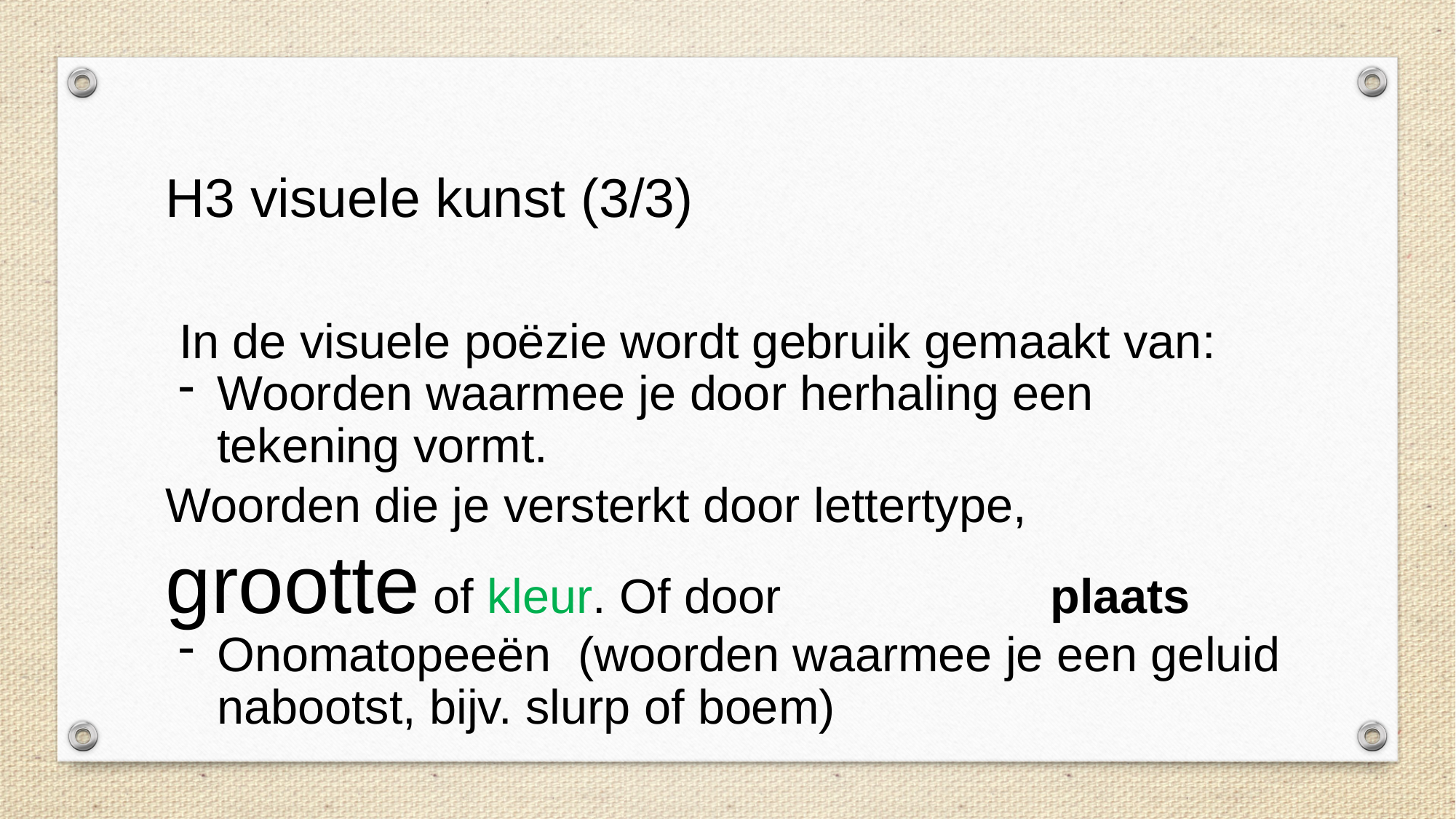

H3 visuele kunst (3/3)
 In de visuele poëzie wordt gebruik gemaakt van:
Woorden waarmee je door herhaling een tekening vormt.
Woorden die je versterkt door lettertype, grootte of kleur. Of door                    plaats
Onomatopeeën  (woorden waarmee je een geluid nabootst, bijv. slurp of boem)